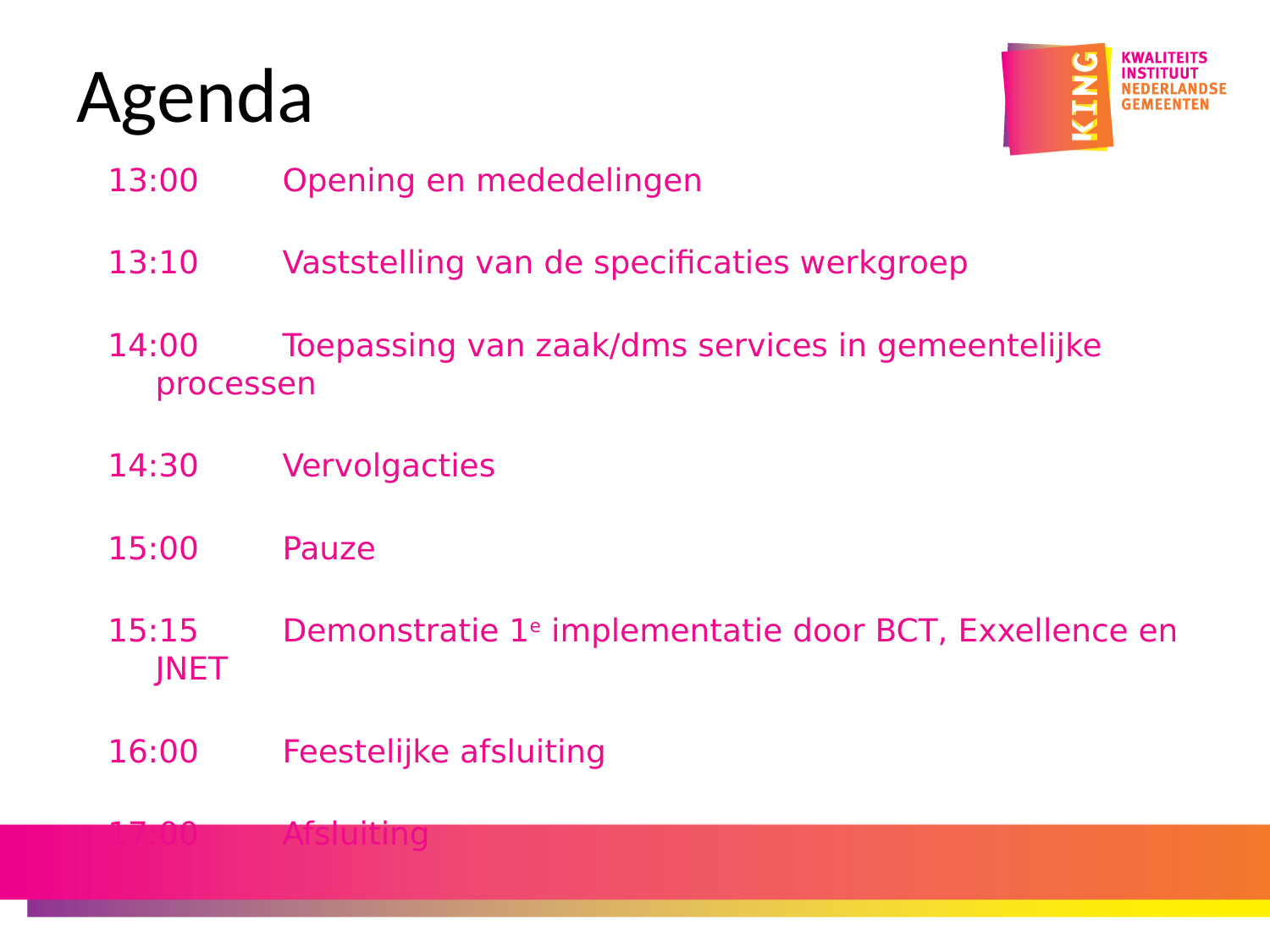

# Agenda
13:00 	Opening en mededelingen
13:10  	Vaststelling van de specificaties werkgroep
14:00 	Toepassing van zaak/dms services in gemeentelijke processen
14:30 	Vervolgacties
15:00 	Pauze
15:15 	Demonstratie 1e implementatie door BCT, Exxellence en JNET
16:00 	Feestelijke afsluiting
17:00  	Afsluiting